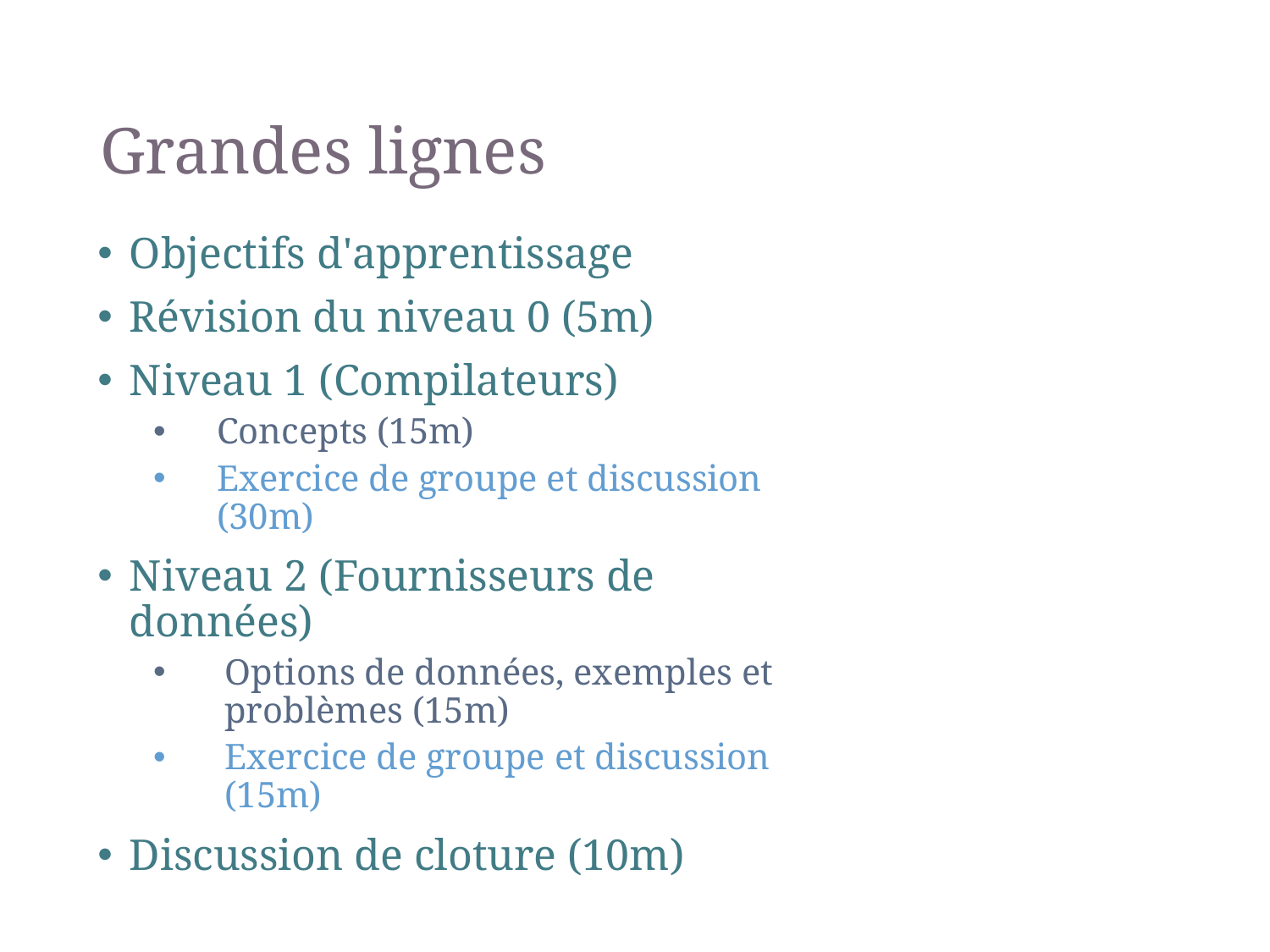

# Grandes lignes
Objectifs d'apprentissage
Révision du niveau 0 (5m)
Niveau 1 (Compilateurs)
Concepts (15m)
Exercice de groupe et discussion (30m)
Niveau 2 (Fournisseurs de données)
Options de données, exemples et problèmes (15m)
Exercice de groupe et discussion (15m)
Discussion de cloture (10m)
2
SEEA-CF - Water accounts